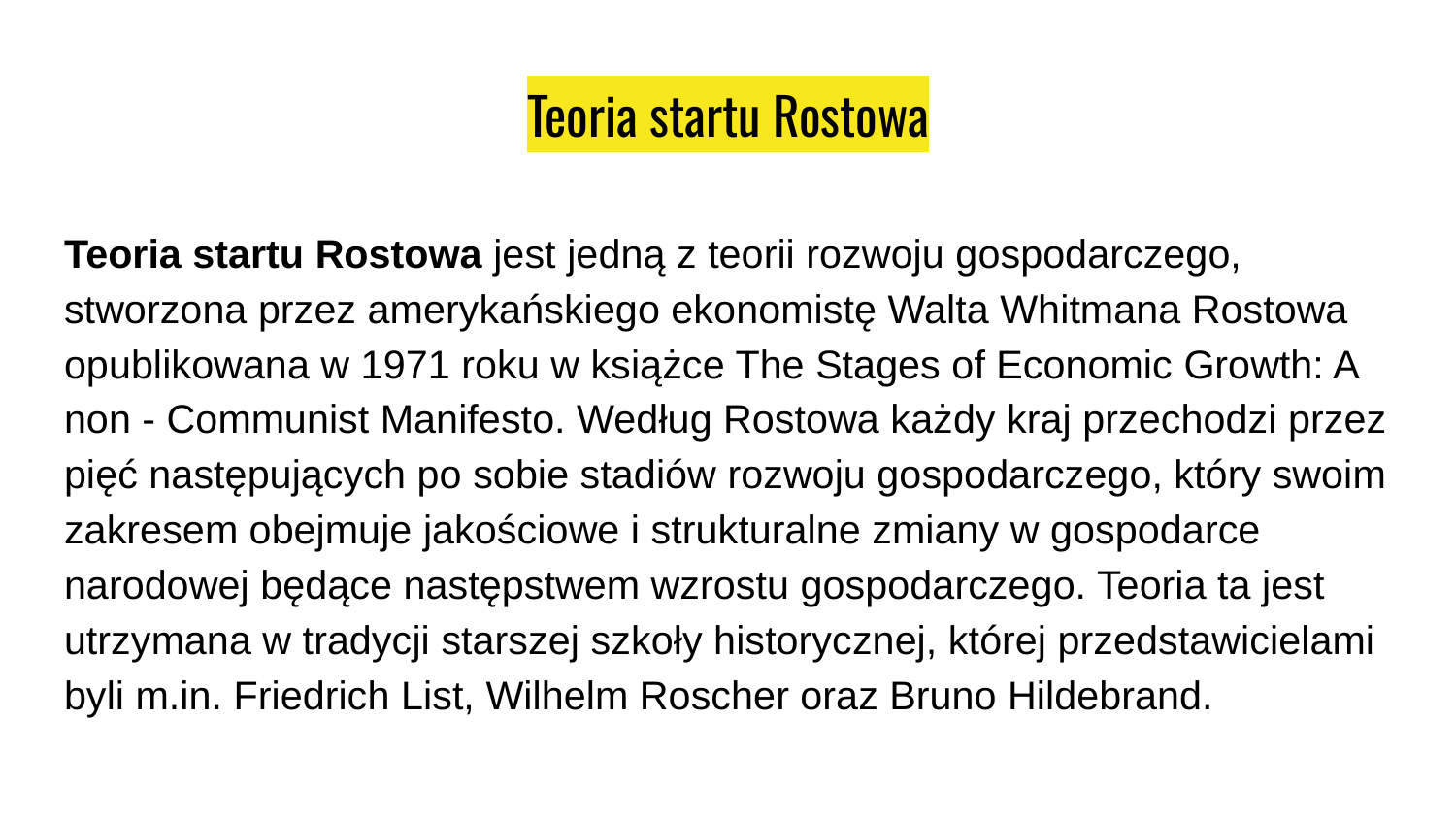

# Teoria startu Rostowa

Teoria startu Rostowa jest jedną z teorii rozwoju gospodarczego, stworzona przez amerykańskiego ekonomistę Walta Whitmana Rostowa opublikowana w 1971 roku w książce The Stages of Economic Growth: A non - Communist Manifesto. Według Rostowa każdy kraj przechodzi przez pięć następujących po sobie stadiów rozwoju gospodarczego, który swoim zakresem obejmuje jakościowe i strukturalne zmiany w gospodarce narodowej będące następstwem wzrostu gospodarczego. Teoria ta jest utrzymana w tradycji starszej szkoły historycznej, której przedstawicielami byli m.in. Friedrich List, Wilhelm Roscher oraz Bruno Hildebrand.